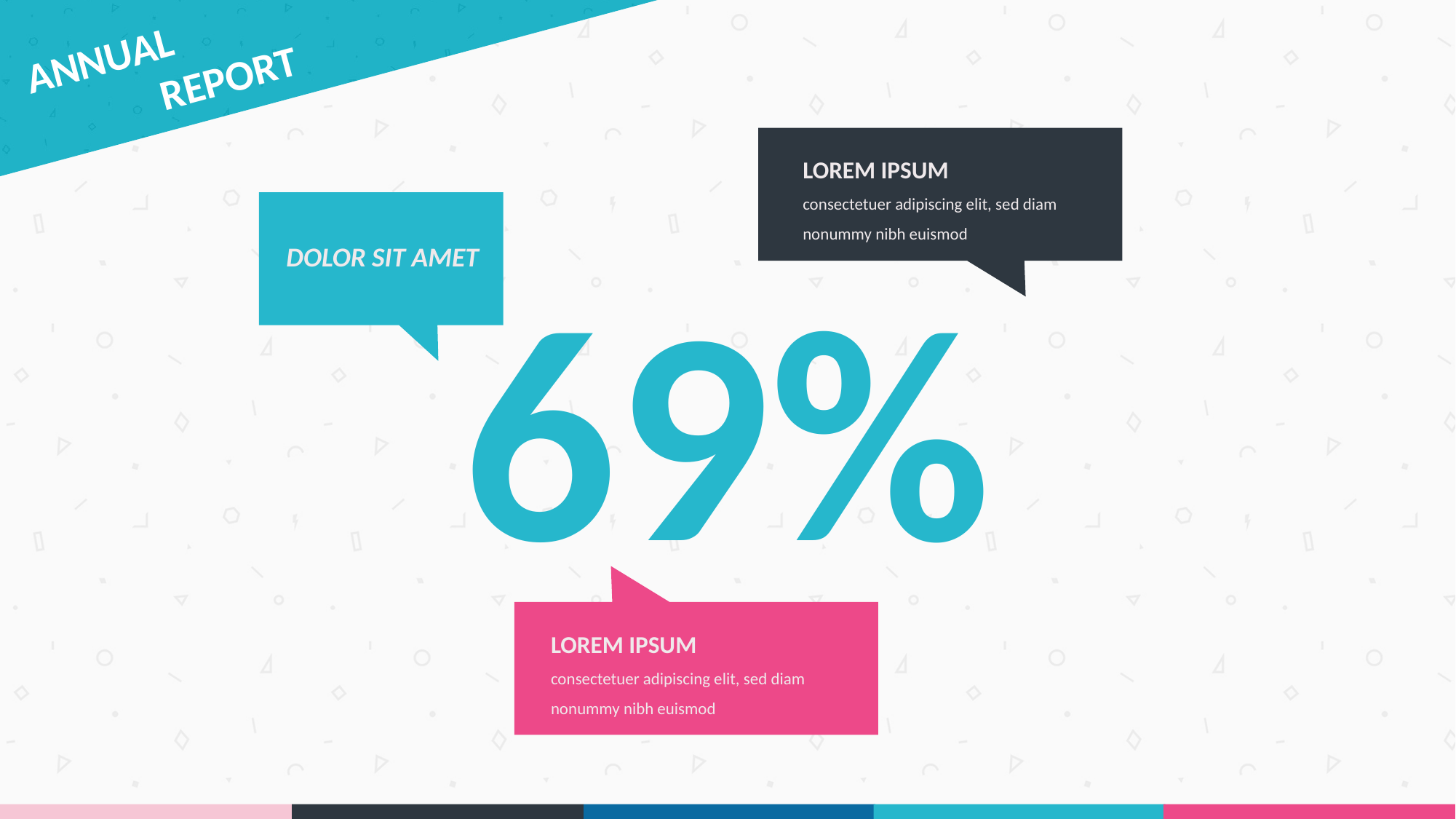

ANNUAL
             REPORT

LOREM IPSUM
consectetuer adipiscing elit, sed diam nonummy nibh euismod

69%
DOLOR SIT AMET

LOREM IPSUM
consectetuer adipiscing elit, sed diam nonummy nibh euismod